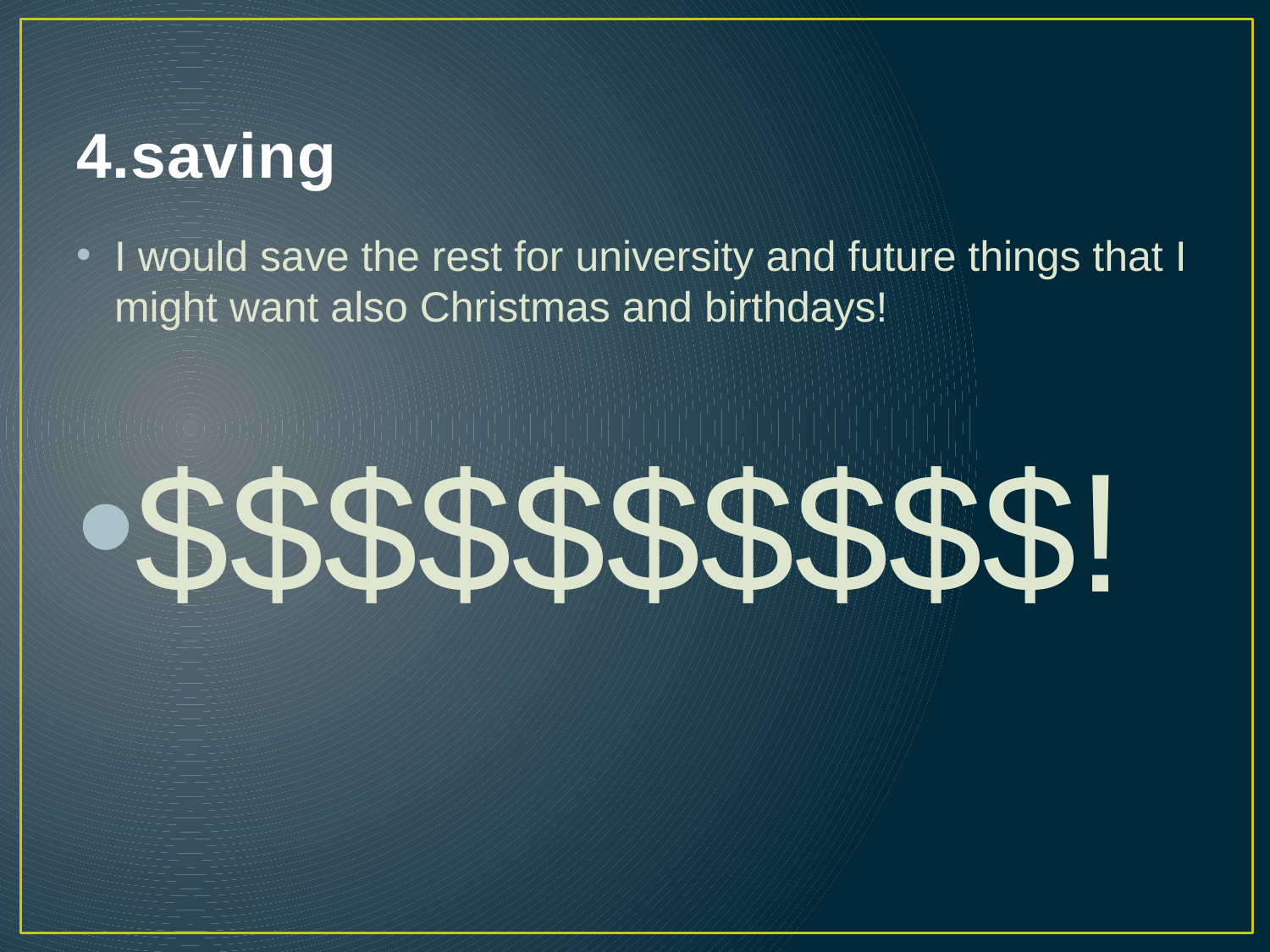

# 4.saving
I would save the rest for university and future things that I might want also Christmas and birthdays!

$$$$$$$$$$!